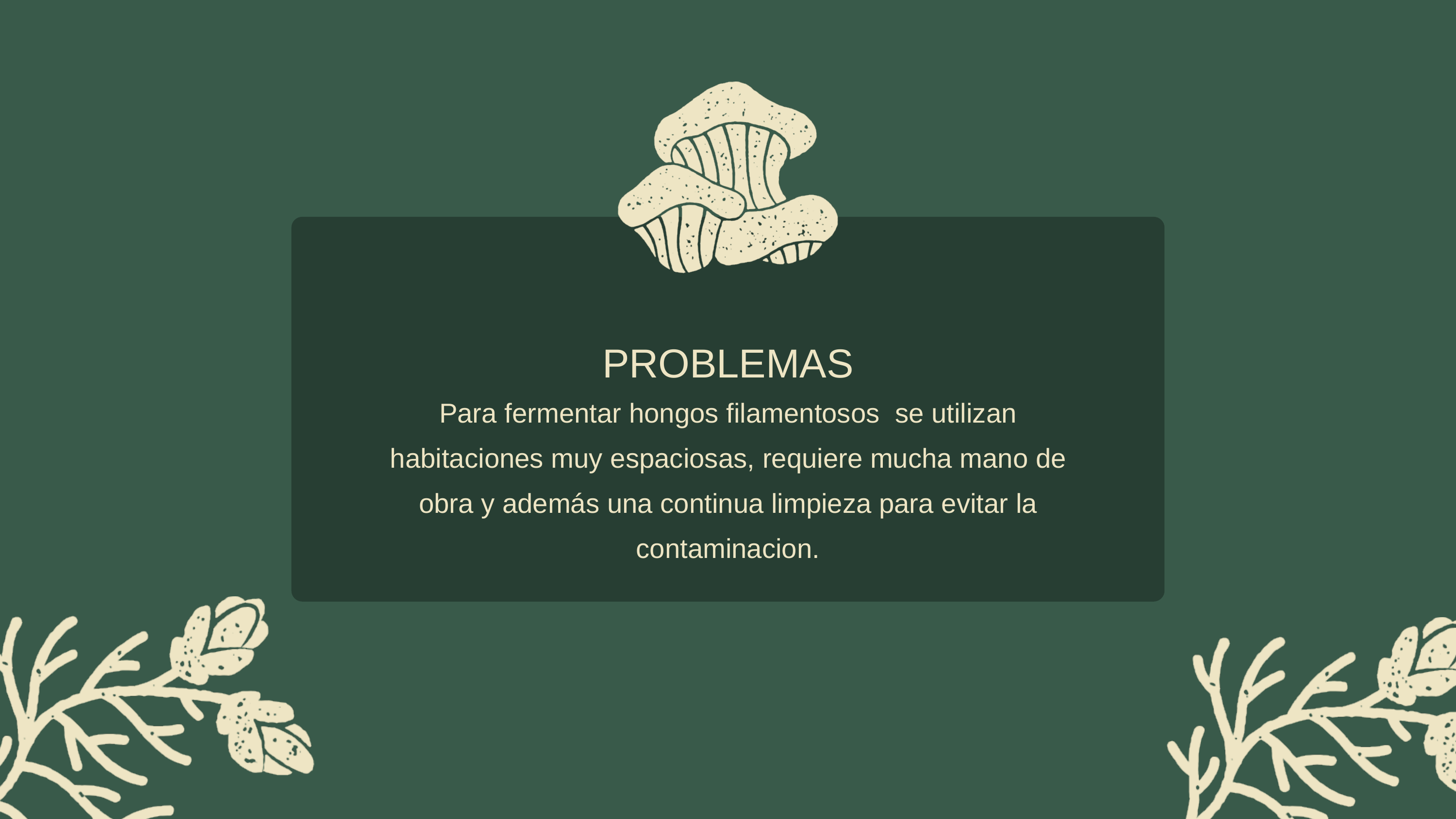

PROBLEMAS
Para fermentar hongos filamentosos  se utilizan habitaciones muy espaciosas, requiere mucha mano de obra y además una continua limpieza para evitar la contaminacion.